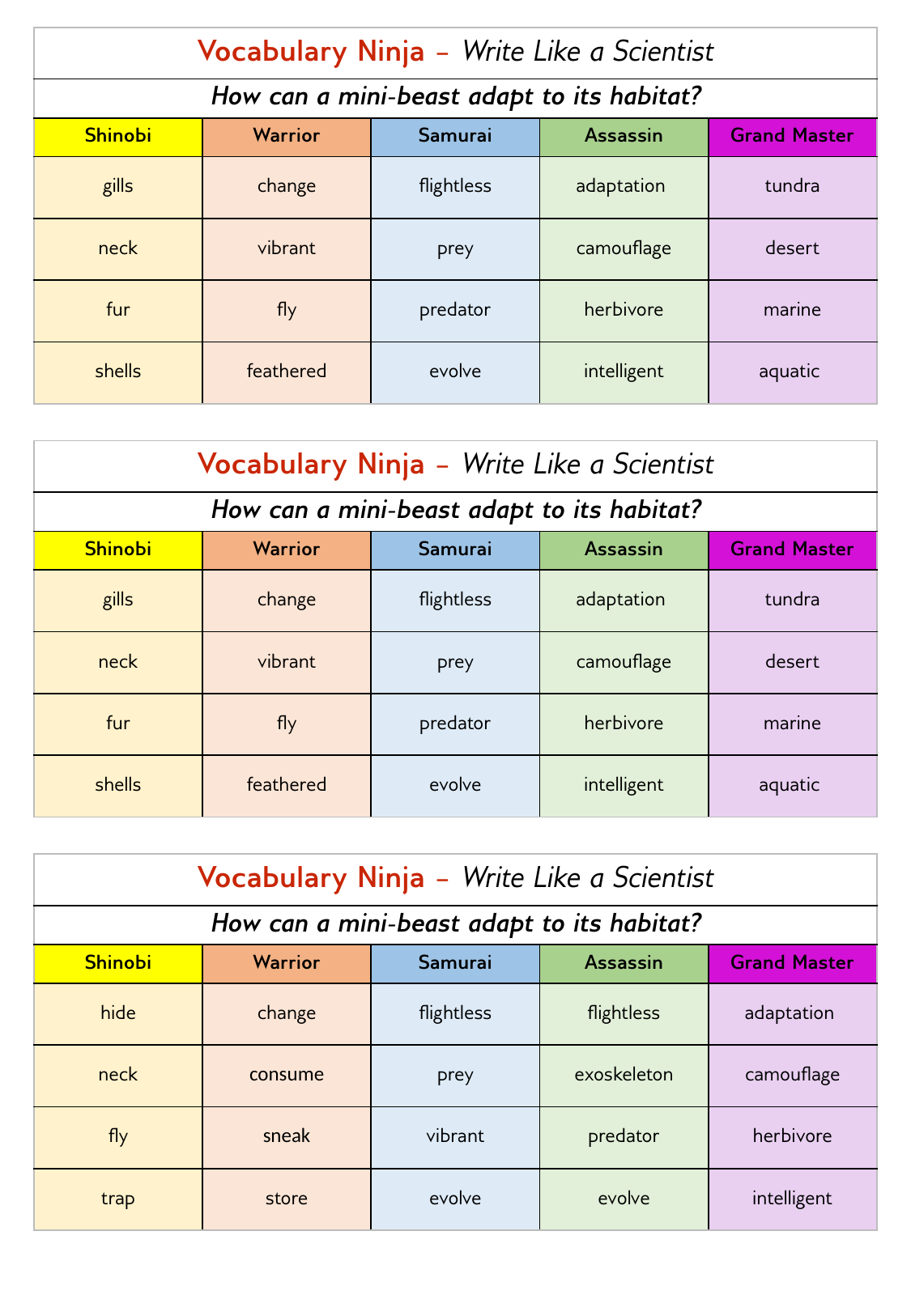

| Vocabulary Ninja – Write Like a Scientist |  |  |  |  |
| --- | --- | --- | --- | --- |
| How can a mini-beast adapt to its habitat? |  |  |  |  |
| Shinobi | Warrior | Samurai | Assassin | Grand Master |
| gills | change | flightless | adaptation | tundra |
| neck | vibrant | prey | camouflage | desert |
| fur | fly | predator | herbivore | marine |
| shells | feathered | evolve | intelligent | aquatic |
| Vocabulary Ninja – Write Like a Scientist |  |  |  |  |
| --- | --- | --- | --- | --- |
| How can a mini-beast adapt to its habitat? |  |  |  |  |
| Shinobi | Warrior | Samurai | Assassin | Grand Master |
| gills | change | flightless | adaptation | tundra |
| neck | vibrant | prey | camouflage | desert |
| fur | fly | predator | herbivore | marine |
| shells | feathered | evolve | intelligent | aquatic |
| Vocabulary Ninja – Write Like a Scientist |  |  |  |  |
| --- | --- | --- | --- | --- |
| How can a mini-beast adapt to its habitat? |  |  |  |  |
| Shinobi | Warrior | Samurai | Assassin | Grand Master |
| hide | change | flightless | flightless | adaptation |
| neck | consume | prey | exoskeleton | camouflage |
| fly | sneak | vibrant | predator | herbivore |
| trap | store | evolve | evolve | intelligent |